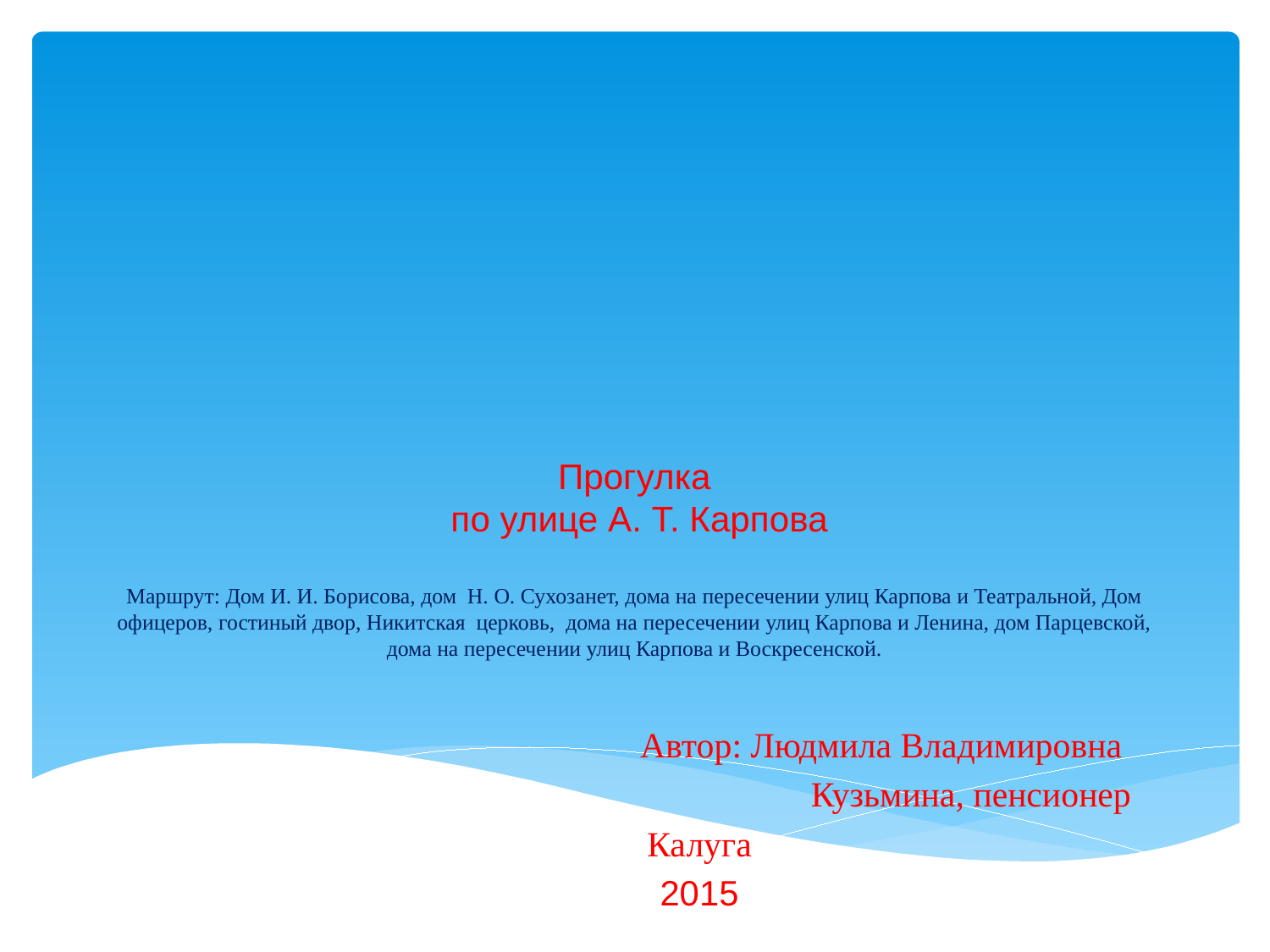

# Прогулка по улице А. Т. Карпова Маршрут: Дом И. И. Борисова, дом  Н. О. Сухозанет, дома на пересечении улиц Карпова и Театральной, Дом офицеров, гостиный двор, Никитская  церковь,  дома на пересечении улиц Карпова и Ленина, дом Парцевской, дома на пересечении улиц Карпова и Воскресенской.
Автор: Людмила Владимировна
Кузьмина, пенсионер
Калуга
2015